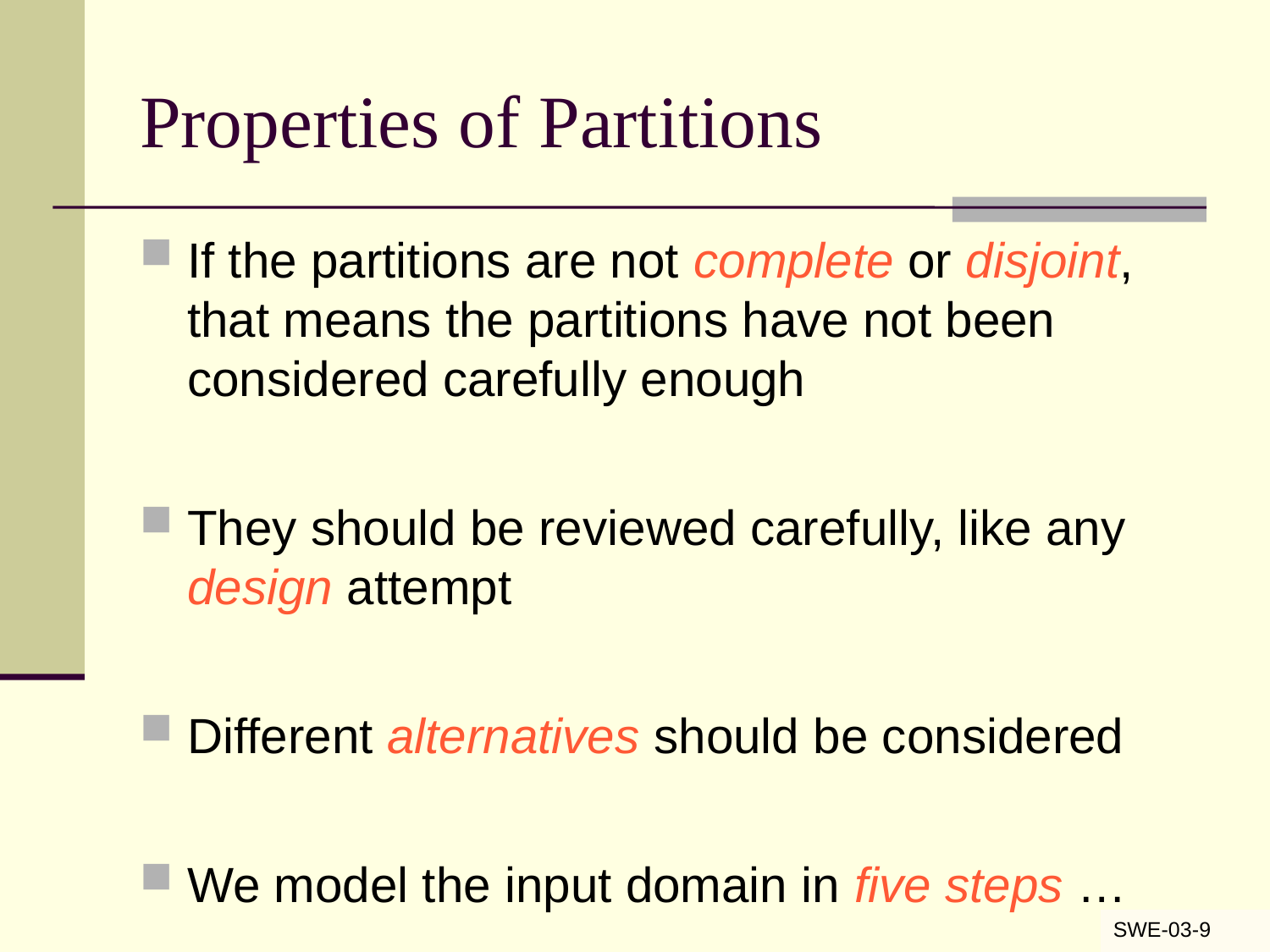

# Properties of Partitions
If the partitions are not complete or disjoint, that means the partitions have not been considered carefully enough

They should be reviewed carefully, like any design attempt

Different alternatives should be considered

We model the input domain in five steps …